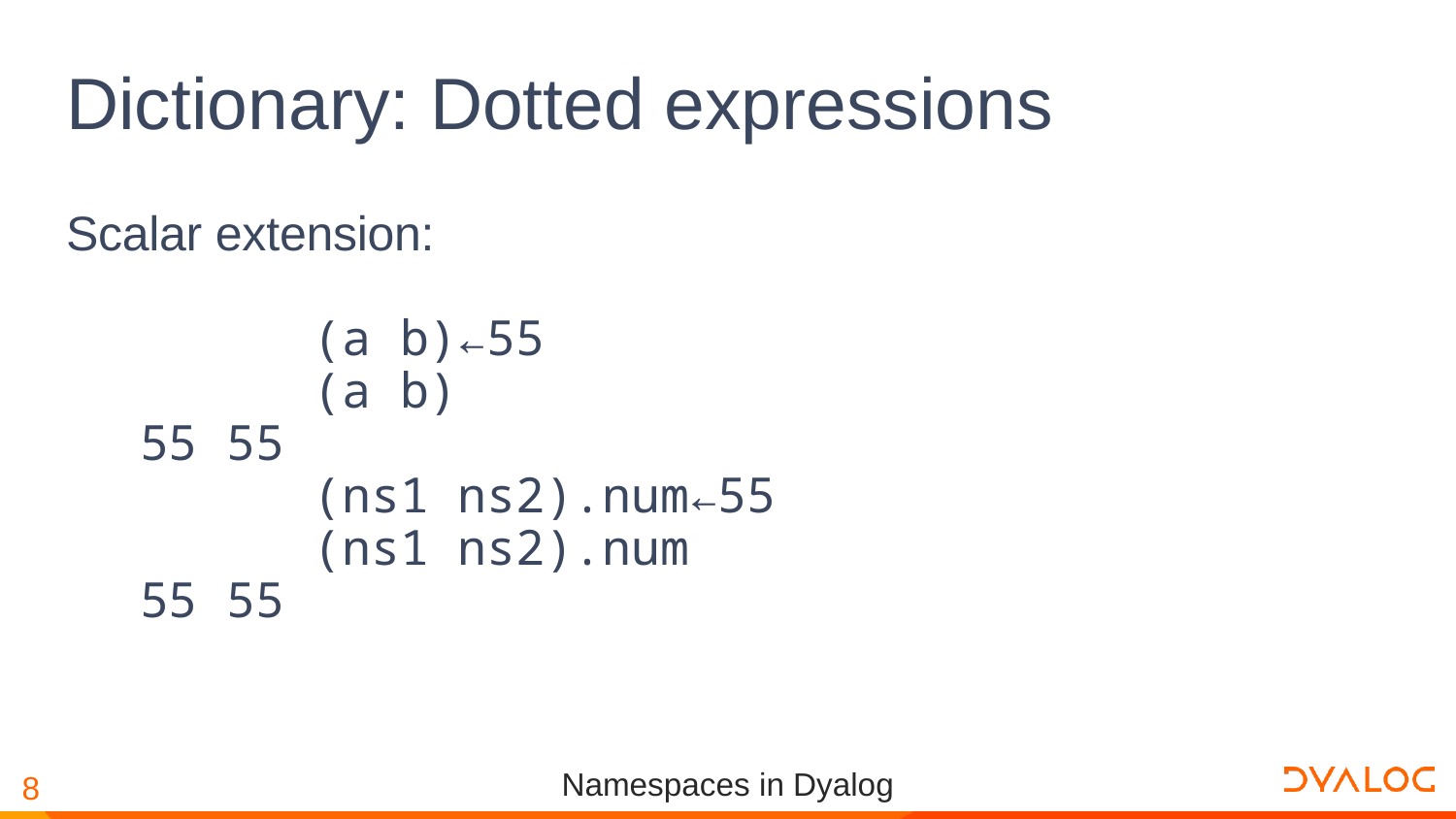

# Dictionary: Dotted expressions
Scalar extension:

      (a b)←55
      (a b)
55 55
      (ns1 ns2).num←55
      (ns1 ns2).num
55 55